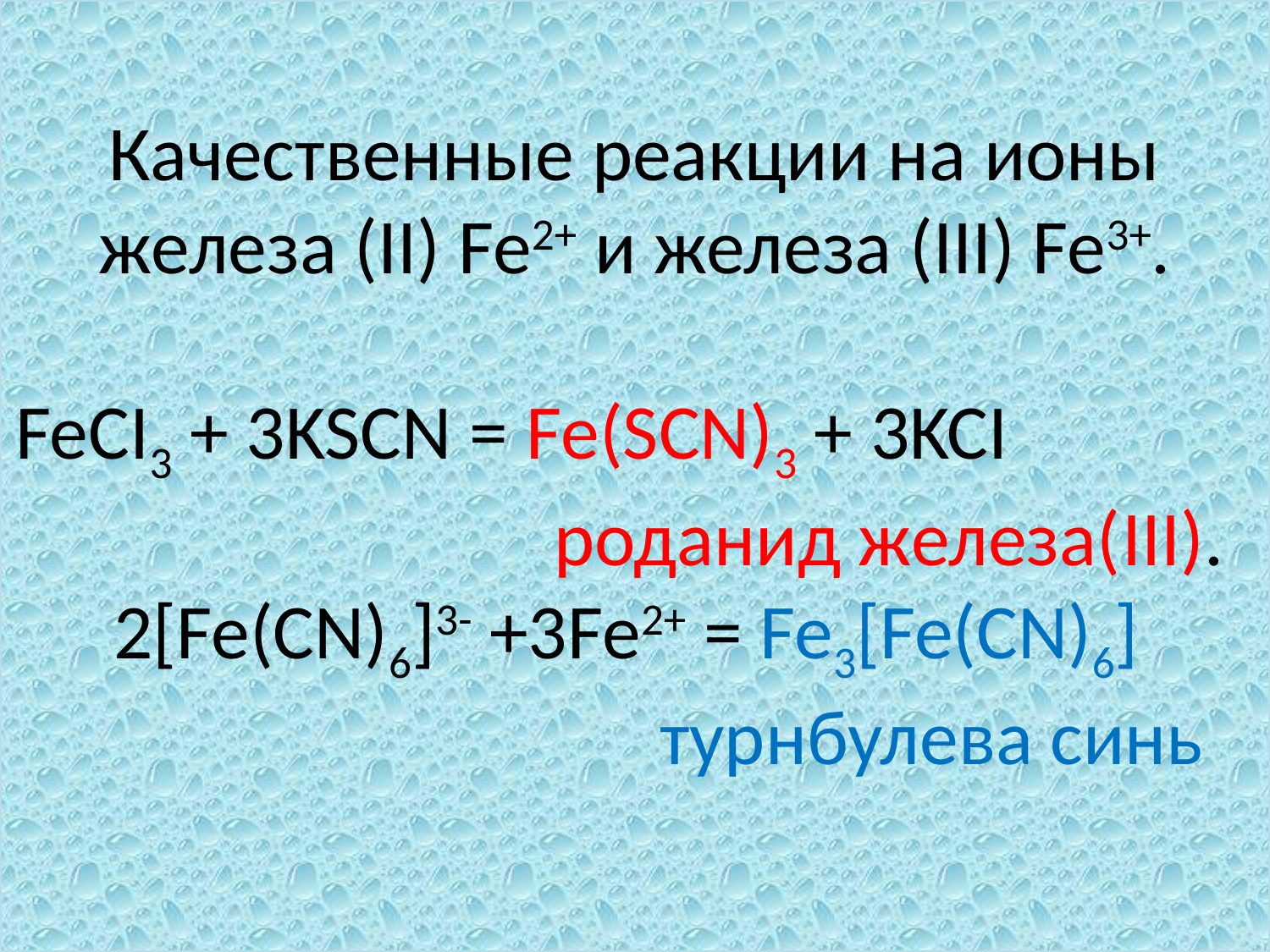

# Качественные реакции на ионы железа (II) Fe2+ и железа (III) Fe3+. FeCI3 + 3KSCN = Fe(SCN)3 + 3KCI                                            роданид железа(III). 2[Fe(CN)6]3- +3Fe2+ = Fe3[Fe(CN)6] турнбулева синь